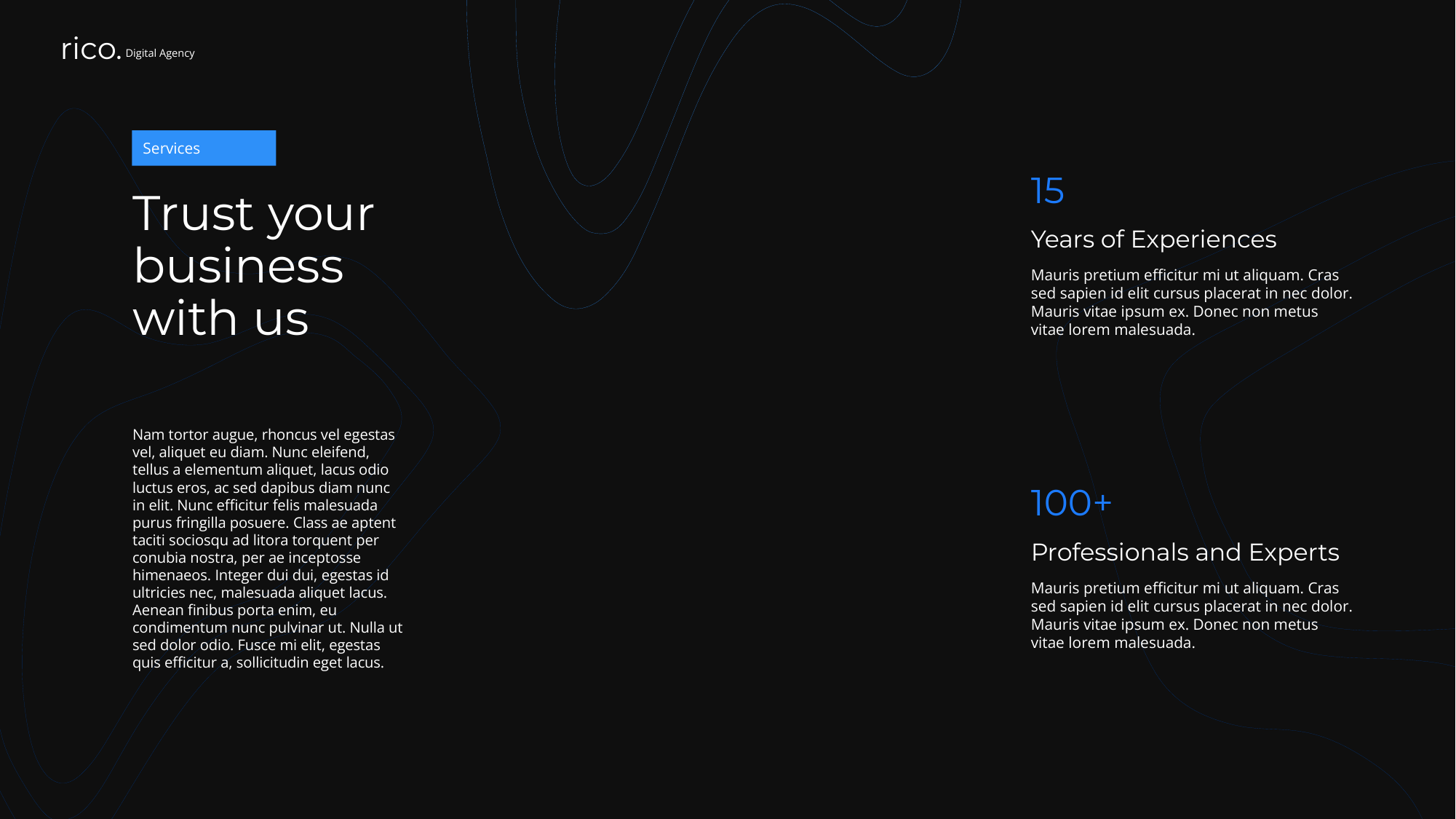

rico.
Digital Agency

Services
15
# Trust your business with us
Years of Experiences
Mauris pretium efficitur mi ut aliquam. Cras sed sapien id elit cursus placerat in nec dolor. Mauris vitae ipsum ex. Donec non metus vitae lorem malesuada.
Nam tortor augue, rhoncus vel egestas vel, aliquet eu diam. Nunc eleifend, tellus a elementum aliquet, lacus odio luctus eros, ac sed dapibus diam nunc in elit. Nunc efficitur felis malesuada purus fringilla posuere. Class ae aptent taciti sociosqu ad litora torquent per conubia nostra, per ae inceptosse himenaeos. Integer dui dui, egestas id ultricies nec, malesuada aliquet lacus. Aenean finibus porta enim, eu condimentum nunc pulvinar ut. Nulla ut sed dolor odio. Fusce mi elit, egestas quis efficitur a, sollicitudin eget lacus.
100+
Professionals and Experts
Mauris pretium efficitur mi ut aliquam. Cras sed sapien id elit cursus placerat in nec dolor. Mauris vitae ipsum ex. Donec non metus vitae lorem malesuada.